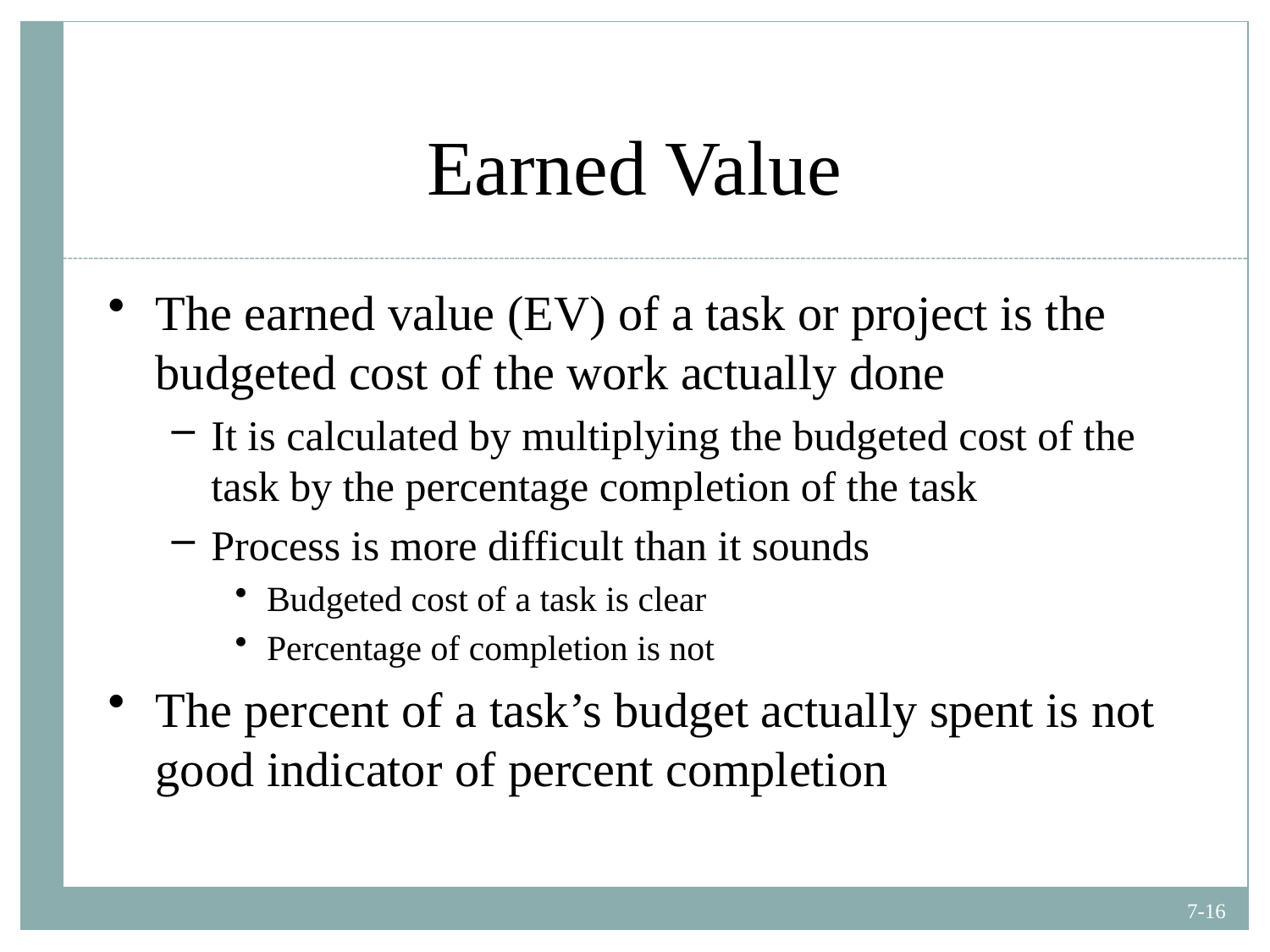

# Earned Value
The earned value (EV) of a task or project is the budgeted cost of the work actually done
It is calculated by multiplying the budgeted cost of the task by the percentage completion of the task
Process is more difficult than it sounds
Budgeted cost of a task is clear
Percentage of completion is not
The percent of a task’s budget actually spent is not good indicator of percent completion